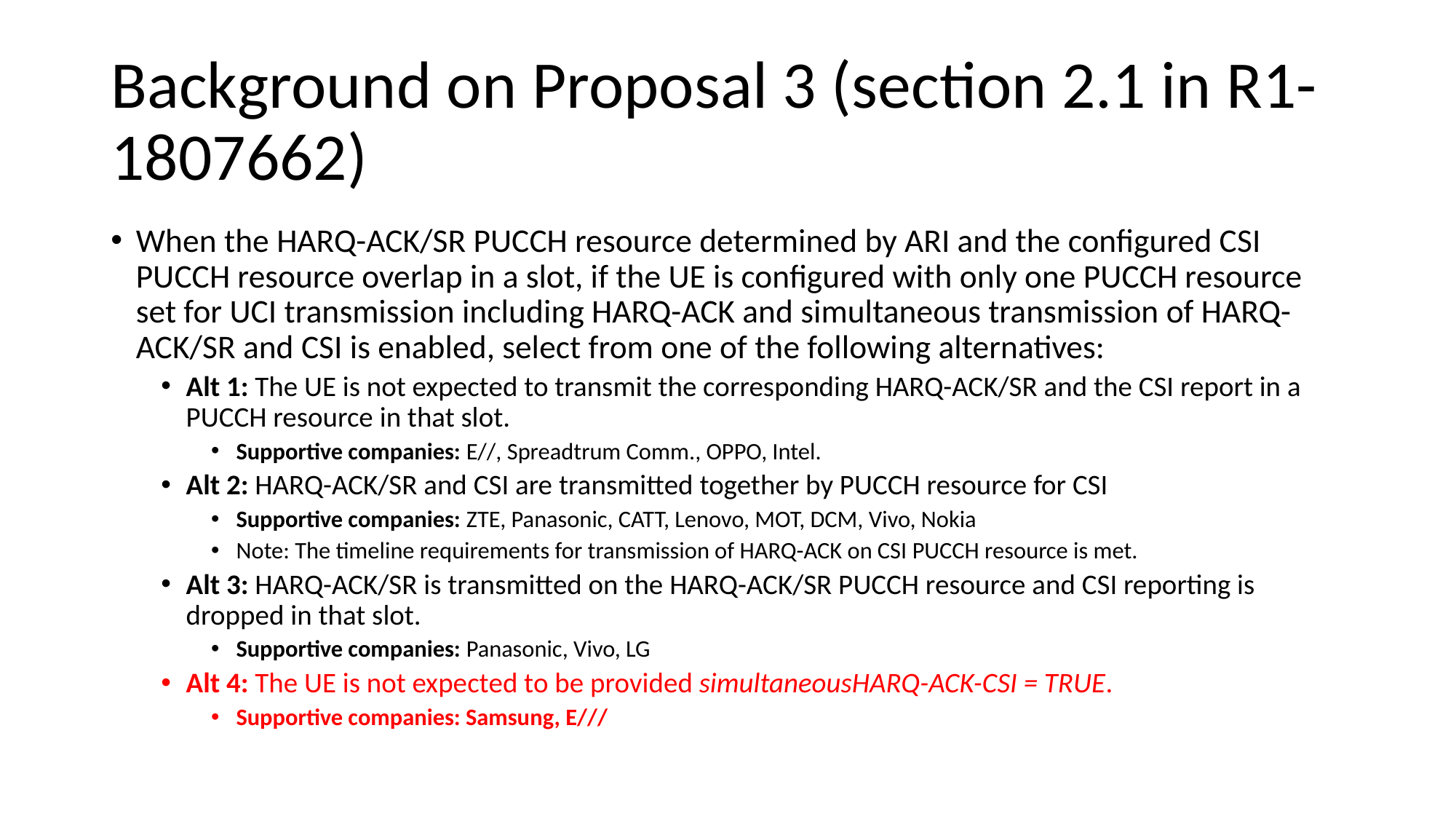

# Background on Proposal 3 (section 2.1 in R1-1807662)
When the HARQ-ACK/SR PUCCH resource determined by ARI and the configured CSI PUCCH resource overlap in a slot, if the UE is configured with only one PUCCH resource set for UCI transmission including HARQ-ACK and simultaneous transmission of HARQ-ACK/SR and CSI is enabled, select from one of the following alternatives:
Alt 1: The UE is not expected to transmit the corresponding HARQ-ACK/SR and the CSI report in a PUCCH resource in that slot.
Supportive companies: E//, Spreadtrum Comm., OPPO, Intel.
Alt 2: HARQ-ACK/SR and CSI are transmitted together by PUCCH resource for CSI
Supportive companies: ZTE, Panasonic, CATT, Lenovo, MOT, DCM, Vivo, Nokia
Note: The timeline requirements for transmission of HARQ-ACK on CSI PUCCH resource is met.
Alt 3: HARQ-ACK/SR is transmitted on the HARQ-ACK/SR PUCCH resource and CSI reporting is dropped in that slot.
Supportive companies: Panasonic, Vivo, LG
Alt 4: The UE is not expected to be provided simultaneousHARQ-ACK-CSI = TRUE.
Supportive companies: Samsung, E///